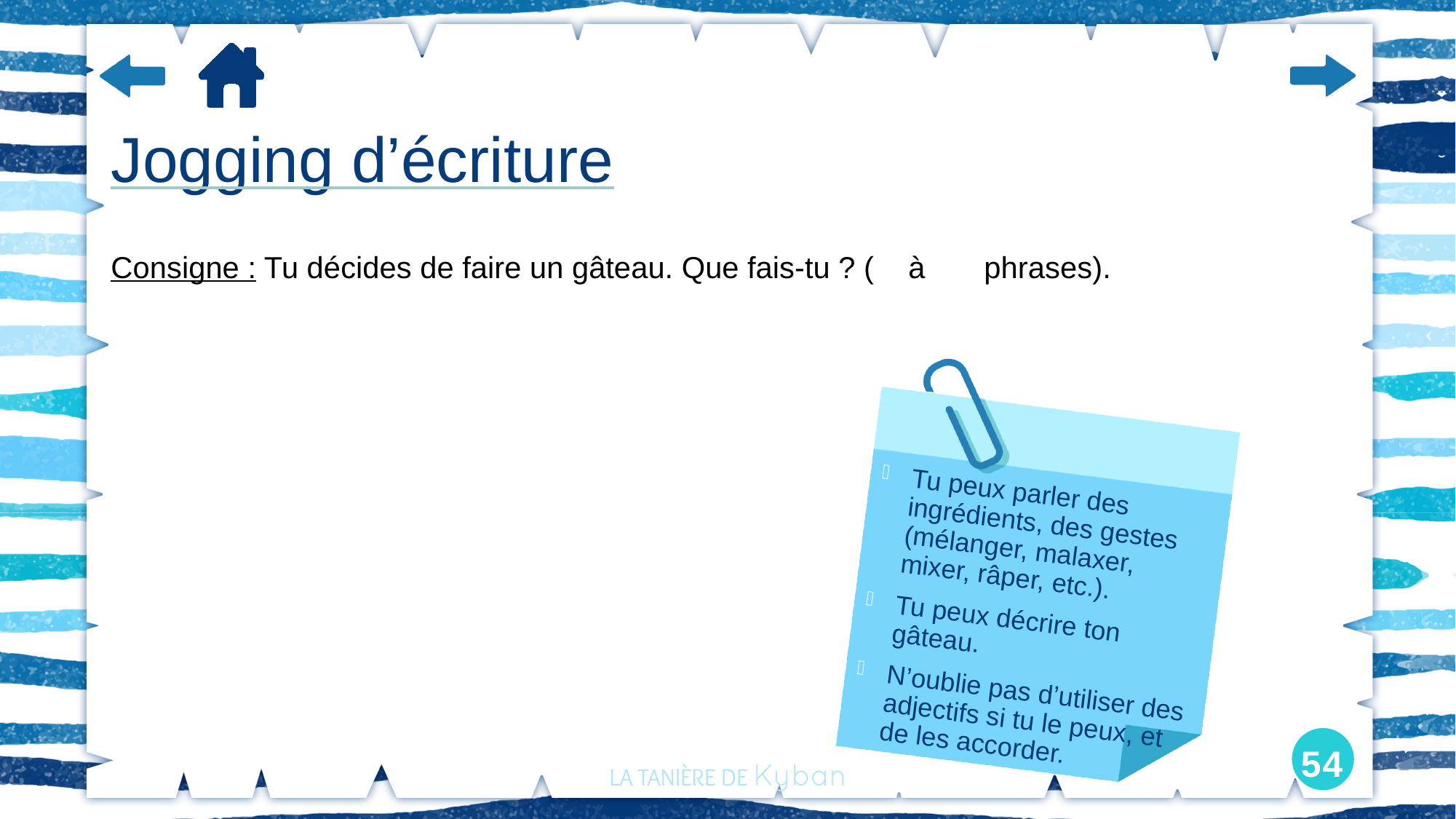

# Jogging d’écriture
Consigne : Tu décides de faire un gâteau. Que fais-tu ? (	    à 	phrases).
Tu peux parler des ingrédients, des gestes (mélanger, malaxer, mixer, râper, etc.).
Tu peux décrire ton gâteau.
N’oublie pas d’utiliser des adjectifs si tu le peux, et de les accorder.
54